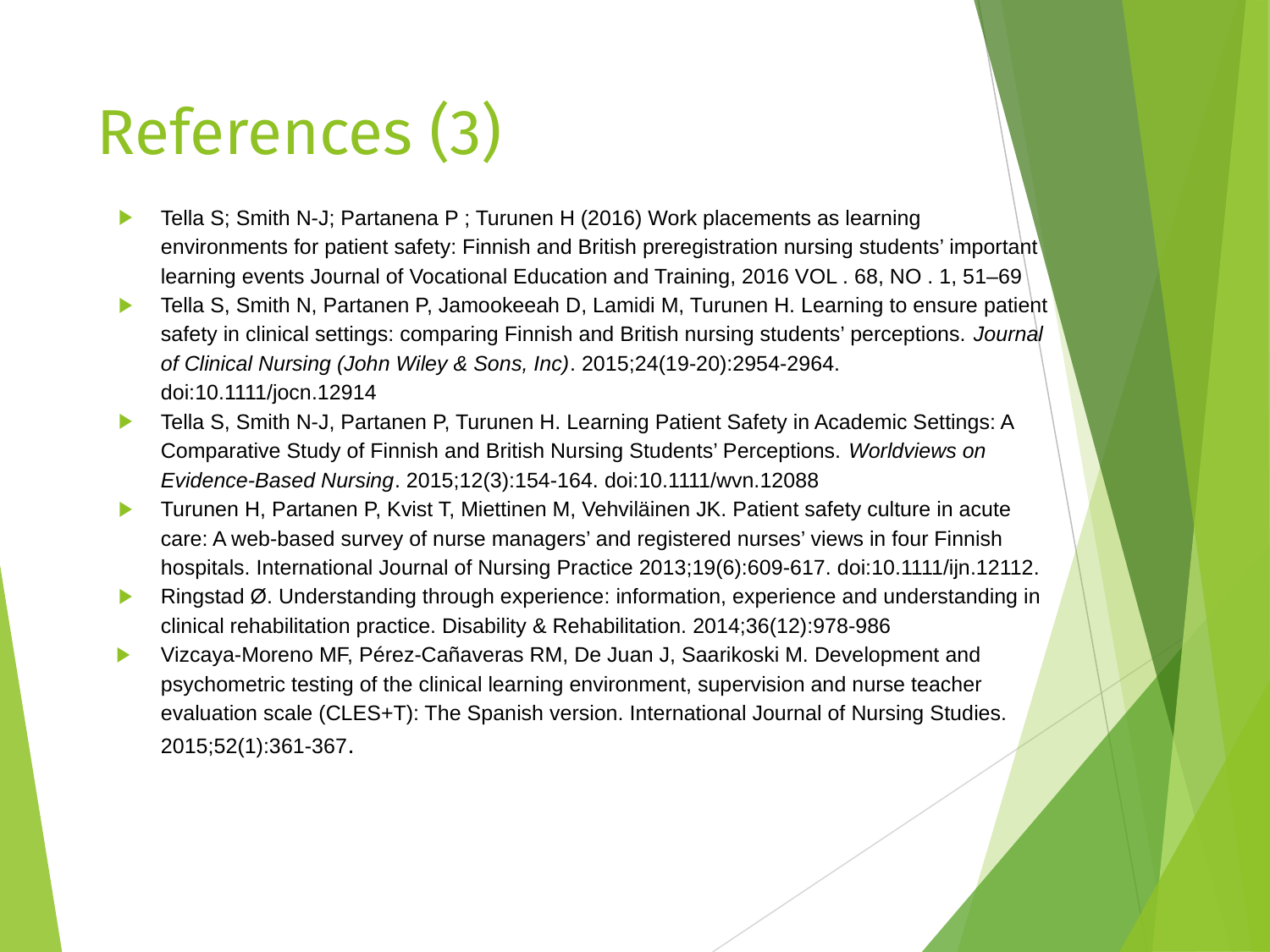

# References (3)
Tella S; Smith N-J; Partanena P ; Turunen H (2016) Work placements as learning environments for patient safety: Finnish and British preregistration nursing students’ important learning events Journal of Vocational Education and Training, 2016 VOL . 68, NO . 1, 51–69
Tella S, Smith N, Partanen P, Jamookeeah D, Lamidi M, Turunen H. Learning to ensure patient safety in clinical settings: comparing Finnish and British nursing students’ perceptions. Journal of Clinical Nursing (John Wiley & Sons, Inc). 2015;24(19-20):2954-2964. doi:10.1111/jocn.12914
Tella S, Smith N-J, Partanen P, Turunen H. Learning Patient Safety in Academic Settings: A Comparative Study of Finnish and British Nursing Students’ Perceptions. Worldviews on Evidence-Based Nursing. 2015;12(3):154-164. doi:10.1111/wvn.12088
Turunen H, Partanen P, Kvist T, Miettinen M, Vehviläinen JK. Patient safety culture in acute care: A web-based survey of nurse managers’ and registered nurses’ views in four Finnish hospitals. International Journal of Nursing Practice 2013;19(6):609-617. doi:10.1111/ijn.12112.
Ringstad Ø. Understanding through experience: information, experience and understanding in clinical rehabilitation practice. Disability & Rehabilitation. 2014;36(12):978-986
Vizcaya-Moreno MF, Pérez-Cañaveras RM, De Juan J, Saarikoski M. Development and psychometric testing of the clinical learning environment, supervision and nurse teacher evaluation scale (CLES+T): The Spanish version. International Journal of Nursing Studies. 2015;52(1):361-367.